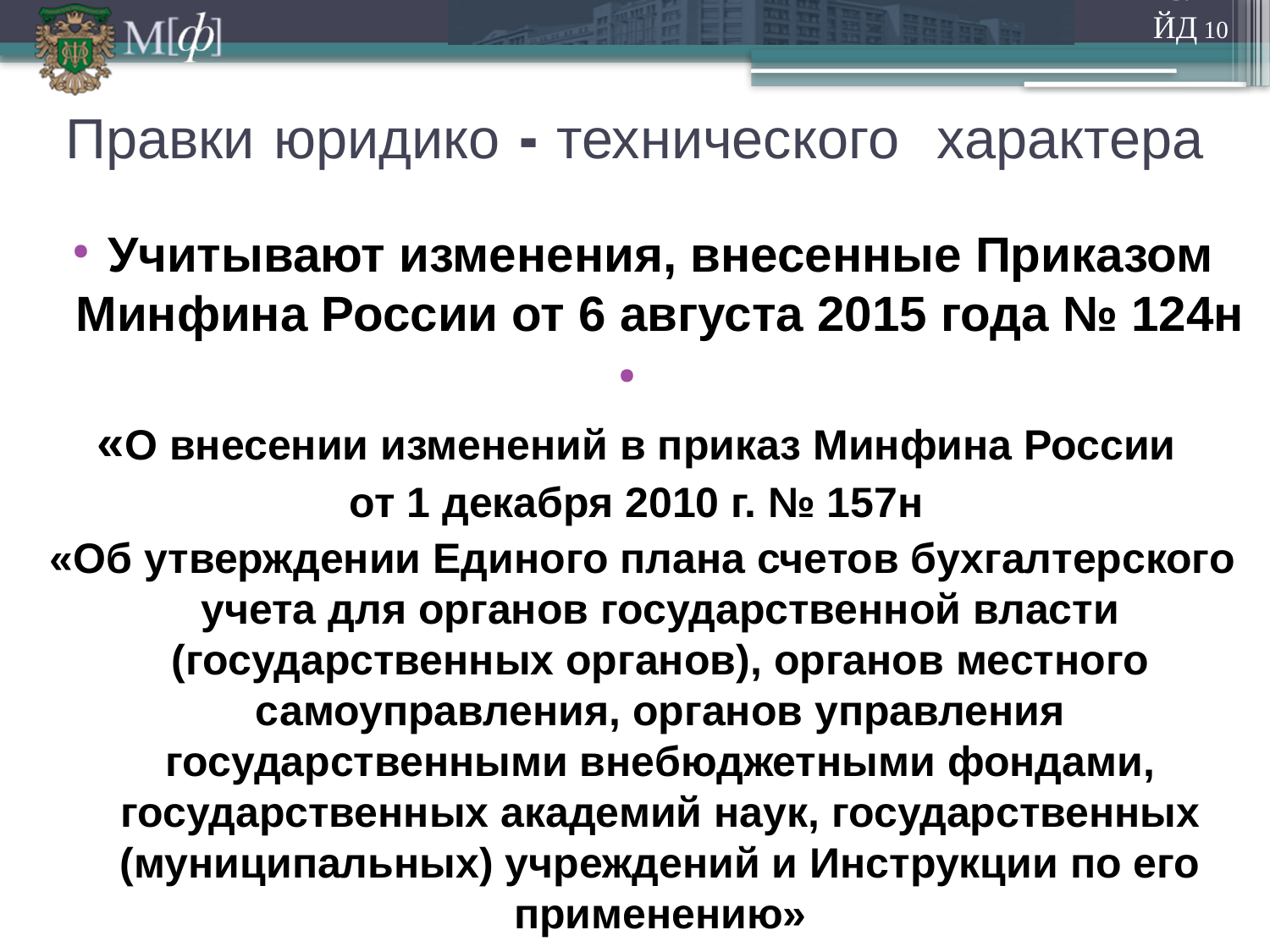

СЛАЙД 10
# Правки юридико - технического  характера
Учитывают изменения, внесенные Приказом Минфина России от 6 августа 2015 года № 124н

«О внесении изменений в приказ Минфина России
от 1 декабря 2010 г. № 157н
«Об утверждении Единого плана счетов бухгалтерского учета для органов государственной власти (государственных органов), органов местного самоуправления, органов управления государственными внебюджетными фондами, государственных академий наук, государственных (муниципальных) учреждений и Инструкции по его применению»